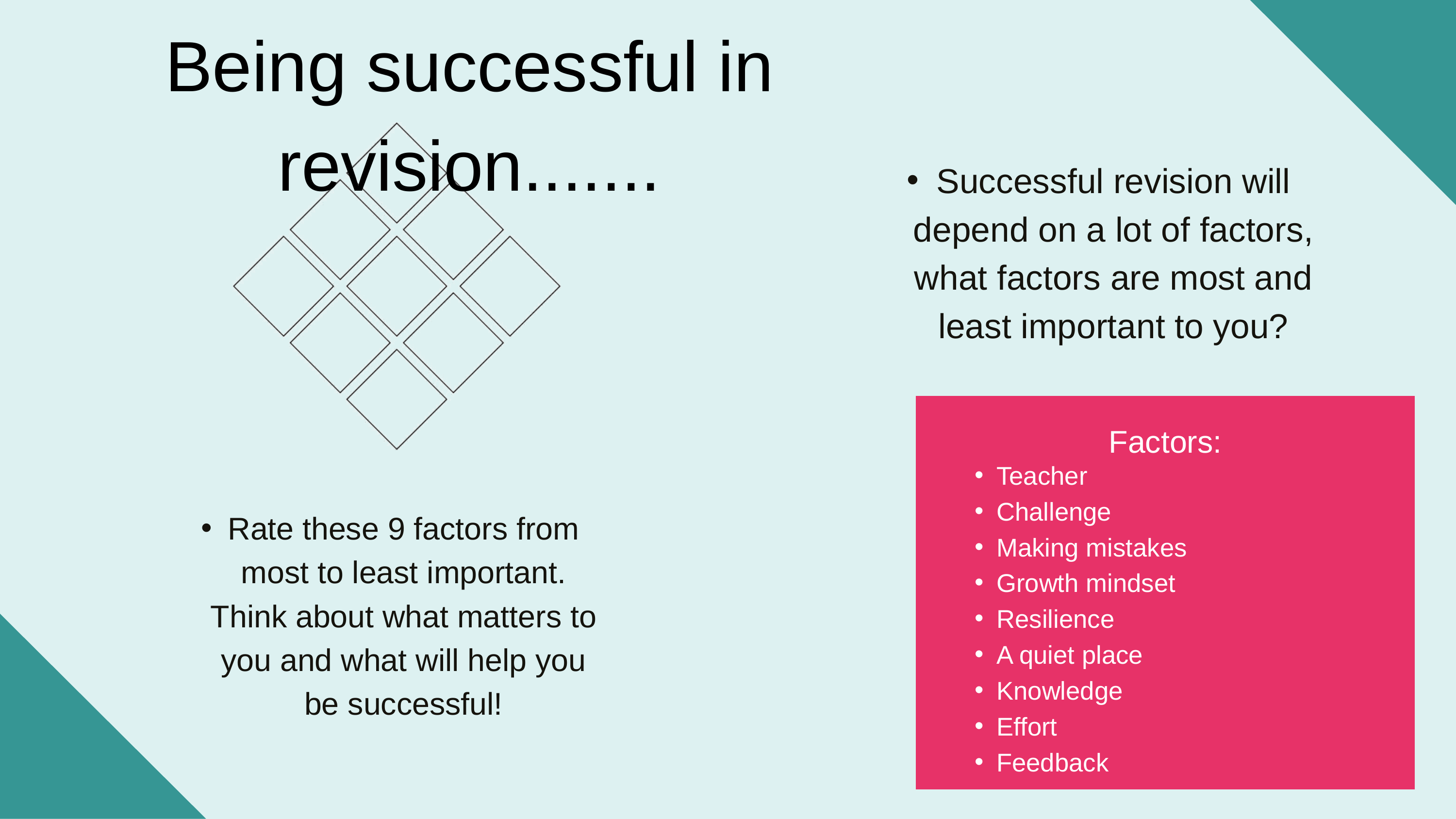

Being successful in revision.......

Successful revision will depend on a lot of factors, what factors are most and least important to you?

Factors:
Teacher
Challenge
Making mistakes
Growth mindset
Resilience
A quiet place
Knowledge
Effort
Feedback
Rate these 9 factors from most to least important. Think about what matters to you and what will help you be successful!